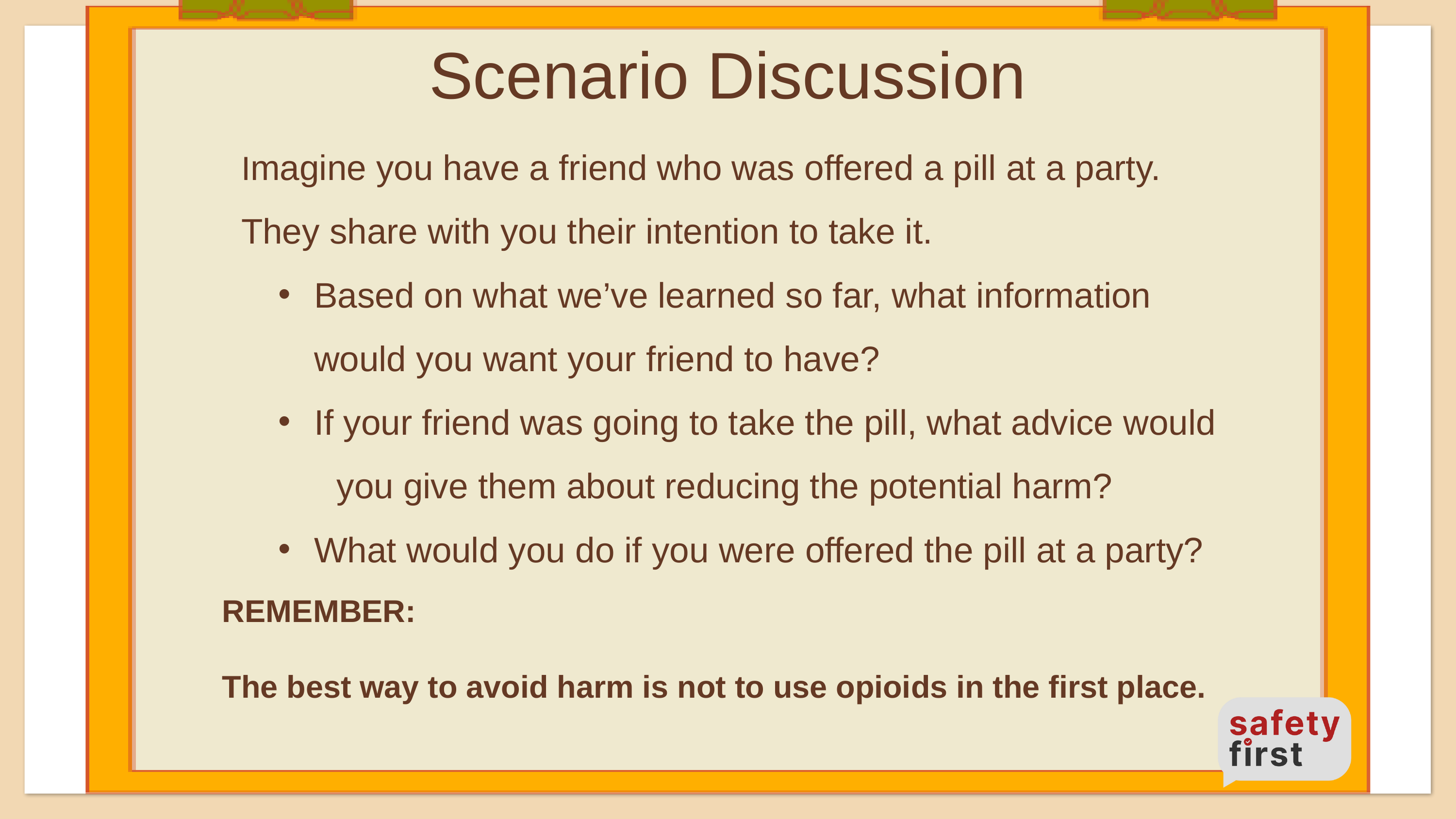

Scenario Discussion
Imagine you have a friend who was offered a pill at a party. They share with you their intention to take it.
Based on what we’ve learned so far, what information would you want your friend to have?
If your friend was going to take the pill, what advice would
      you give them about reducing the potential harm?
What would you do if you were offered the pill at a party?

  REMEMBER:

  The best way to avoid harm is not to use opioids in the first place.